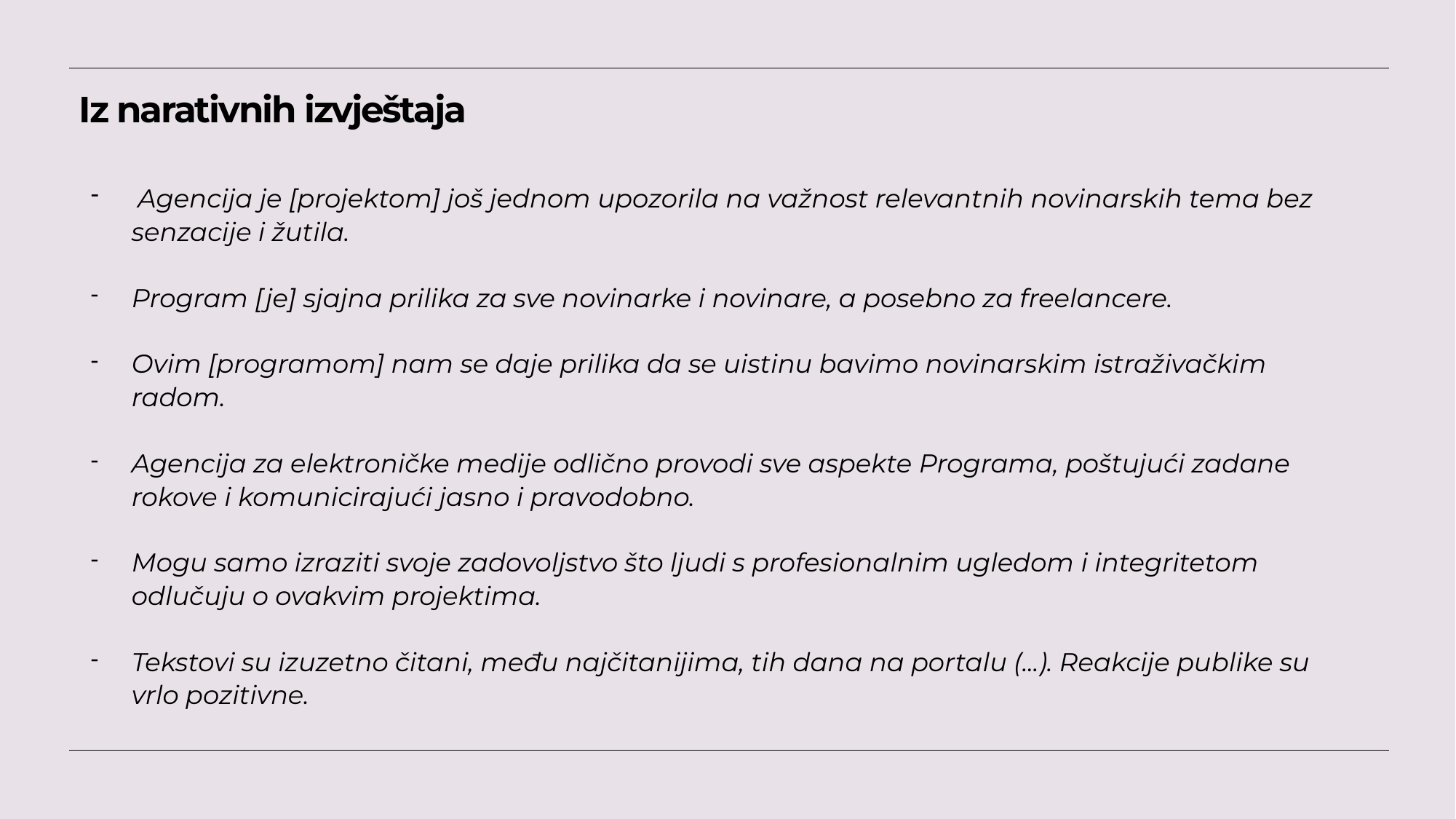

# Iz narativnih izvještaja
 Agencija je [projektom] još jednom upozorila na važnost relevantnih novinarskih tema bez senzacije i žutila.

Program [je] sjajna prilika za sve novinarke i novinare, a posebno za freelancere.

Ovim [programom] nam se daje prilika da se uistinu bavimo novinarskim istraživačkim radom.

Agencija za elektroničke medije odlično provodi sve aspekte Programa, poštujući zadane rokove i komunicirajući jasno i pravodobno.

Mogu samo izraziti svoje zadovoljstvo što ljudi s profesionalnim ugledom i integritetom odlučuju o ovakvim projektima.

Tekstovi su izuzetno čitani, među najčitanijima, tih dana na portalu (...). Reakcije publike su vrlo pozitivne.